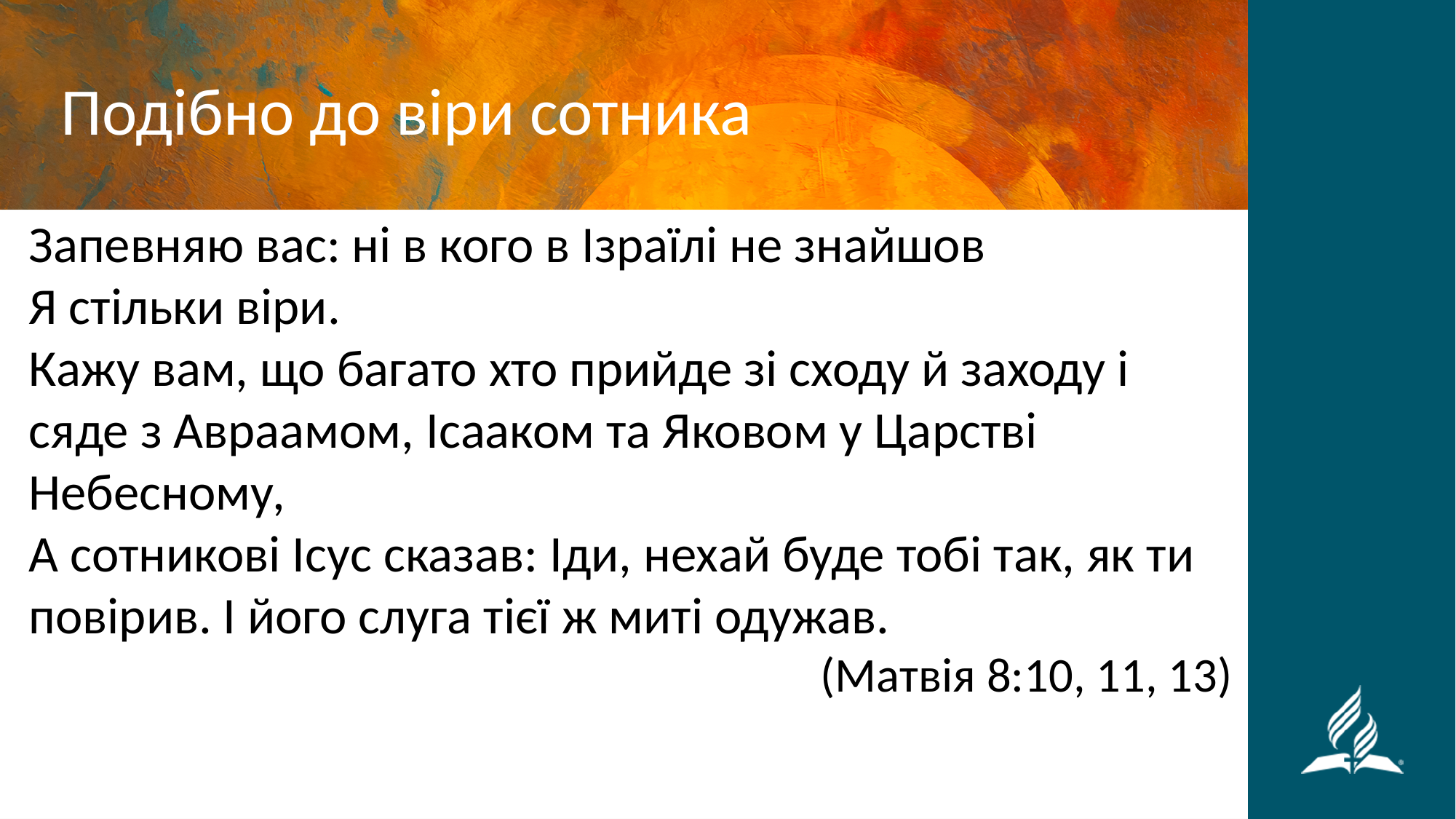

#
Подібно до віри сотника
Запевняю вас: ні в кого в Ізраїлі не знайшов
Я стільки віри.
Кажу вам, що багато хто прийде зі сходу й заходу і сяде з Авраамом, Ісааком та Яковом у Царстві Небесному,
А сотникові Ісус сказав: Іди, нехай буде тобі так, як ти повірив. І його слуга тієї ж миті одужав.
(Матвія 8:10, 11, 13)